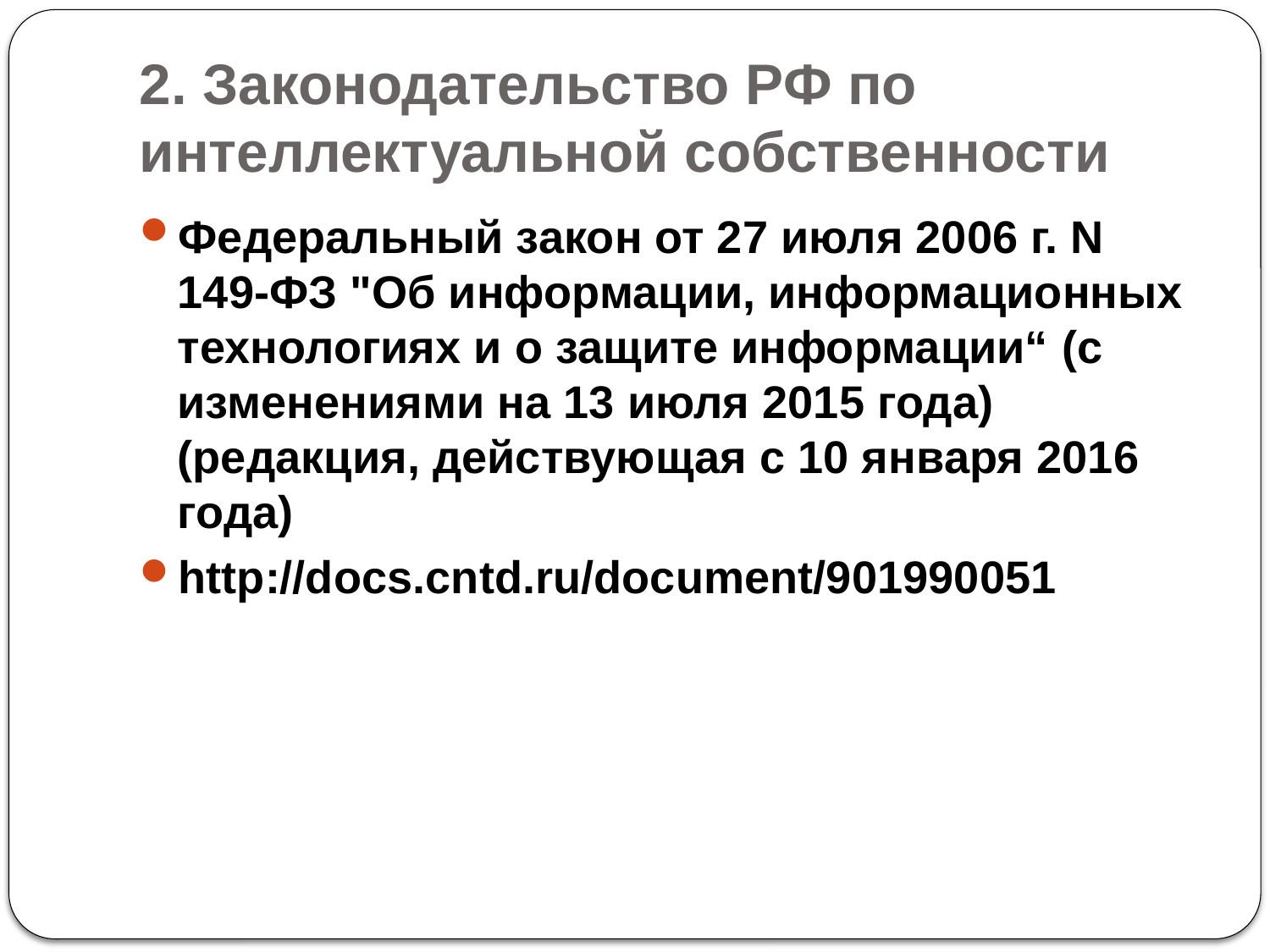

# 2. Законодательство РФ по интеллектуальной собственности
Федеральный закон от 27 июля 2006 г. N 149-ФЗ "Об информации, информационных технологиях и о защите информации“ (с изменениями на 13 июля 2015 года) (редакция, действующая с 10 января 2016 года)
http://docs.cntd.ru/document/901990051